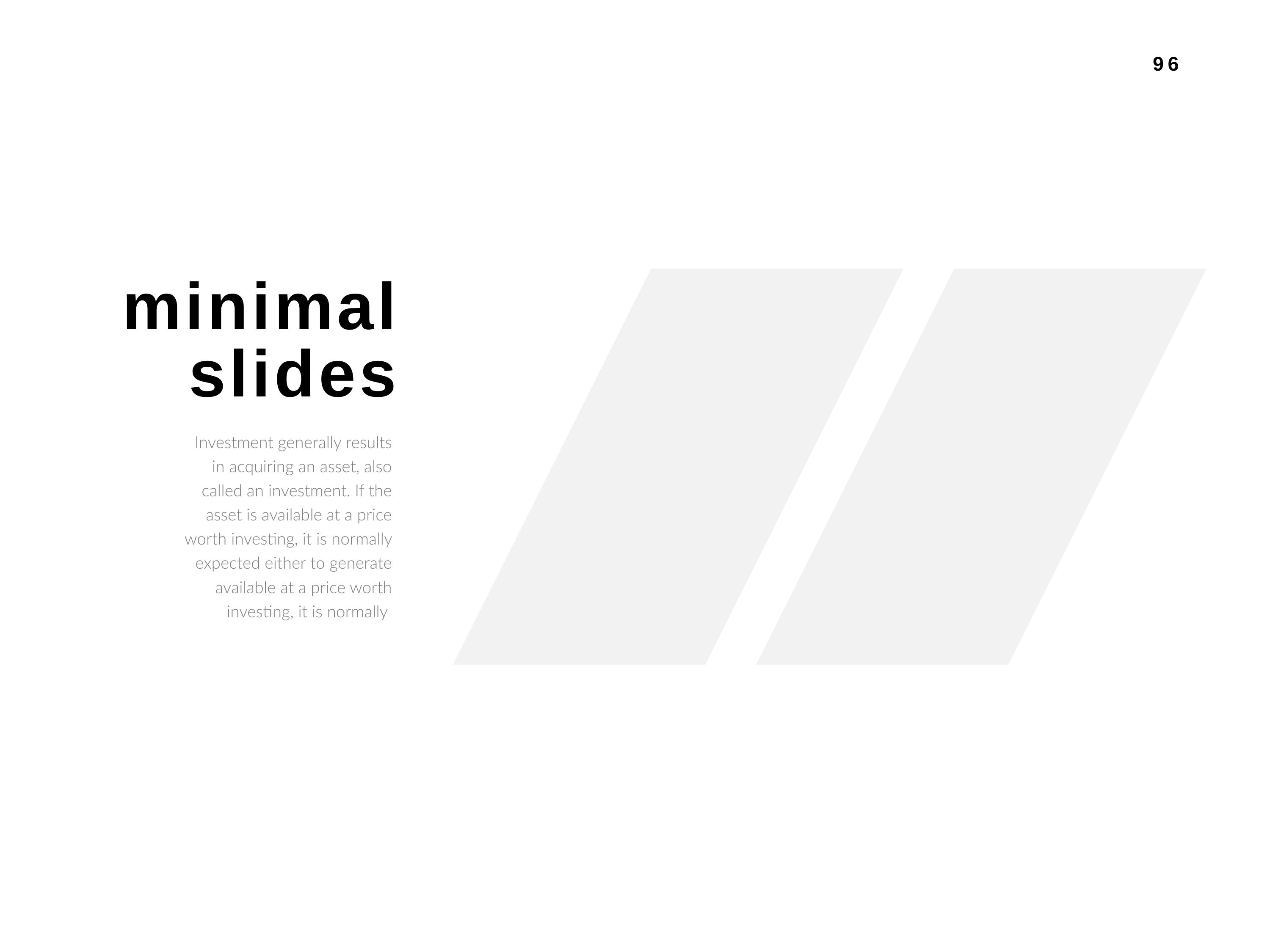

minimal
slides

Investment generally results in acquiring an asset, also called an investment. If the asset is available at a price worth investing, it is normally expected either to generate available at a price worth investing, it is normally